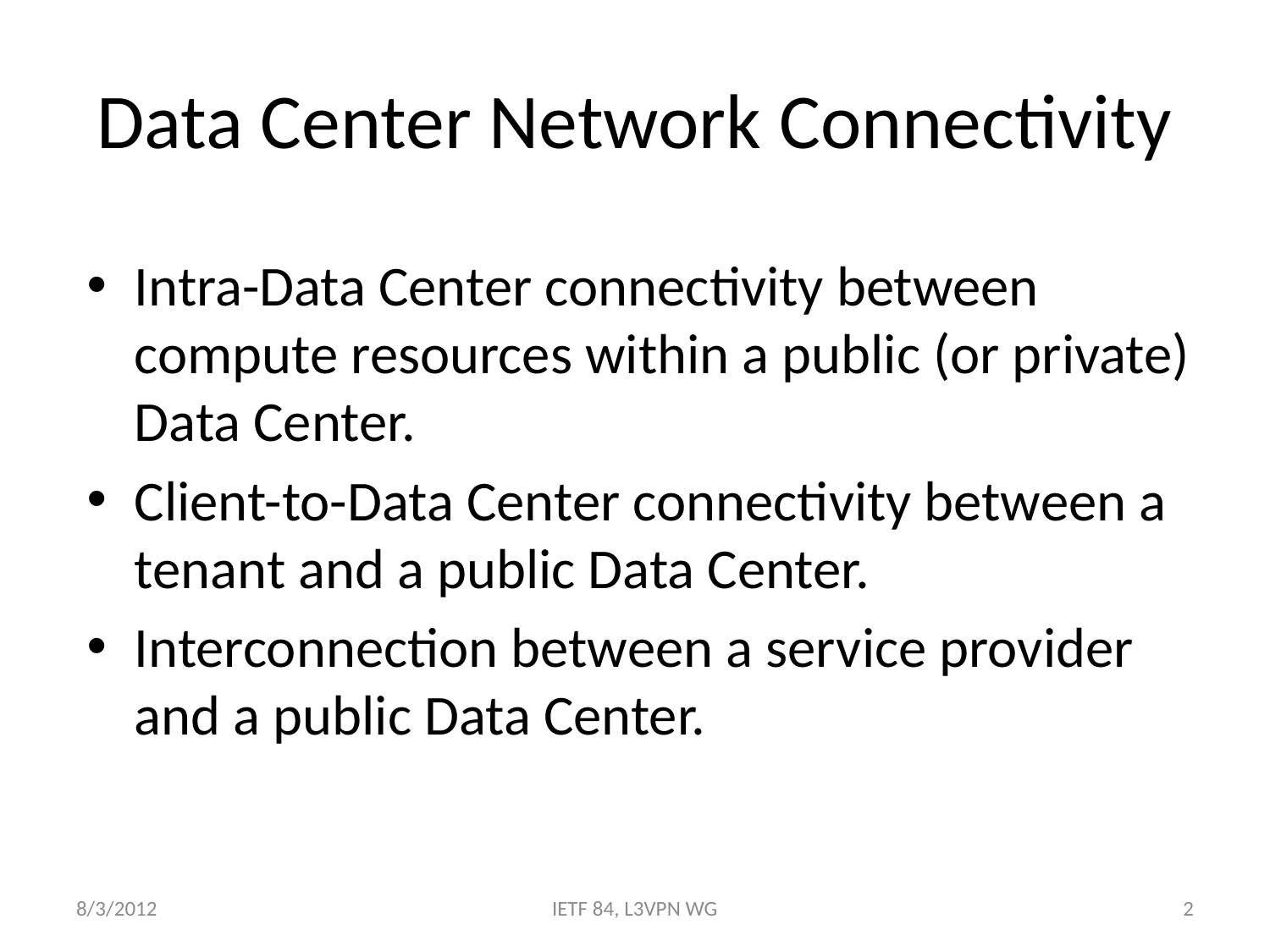

# Data Center Network Connectivity
Intra-Data Center connectivity between compute resources within a public (or private) Data Center.
Client-to-Data Center connectivity between a tenant and a public Data Center.
Interconnection between a service provider and a public Data Center.

8/3/2012
IETF 84, L3VPN WG
2